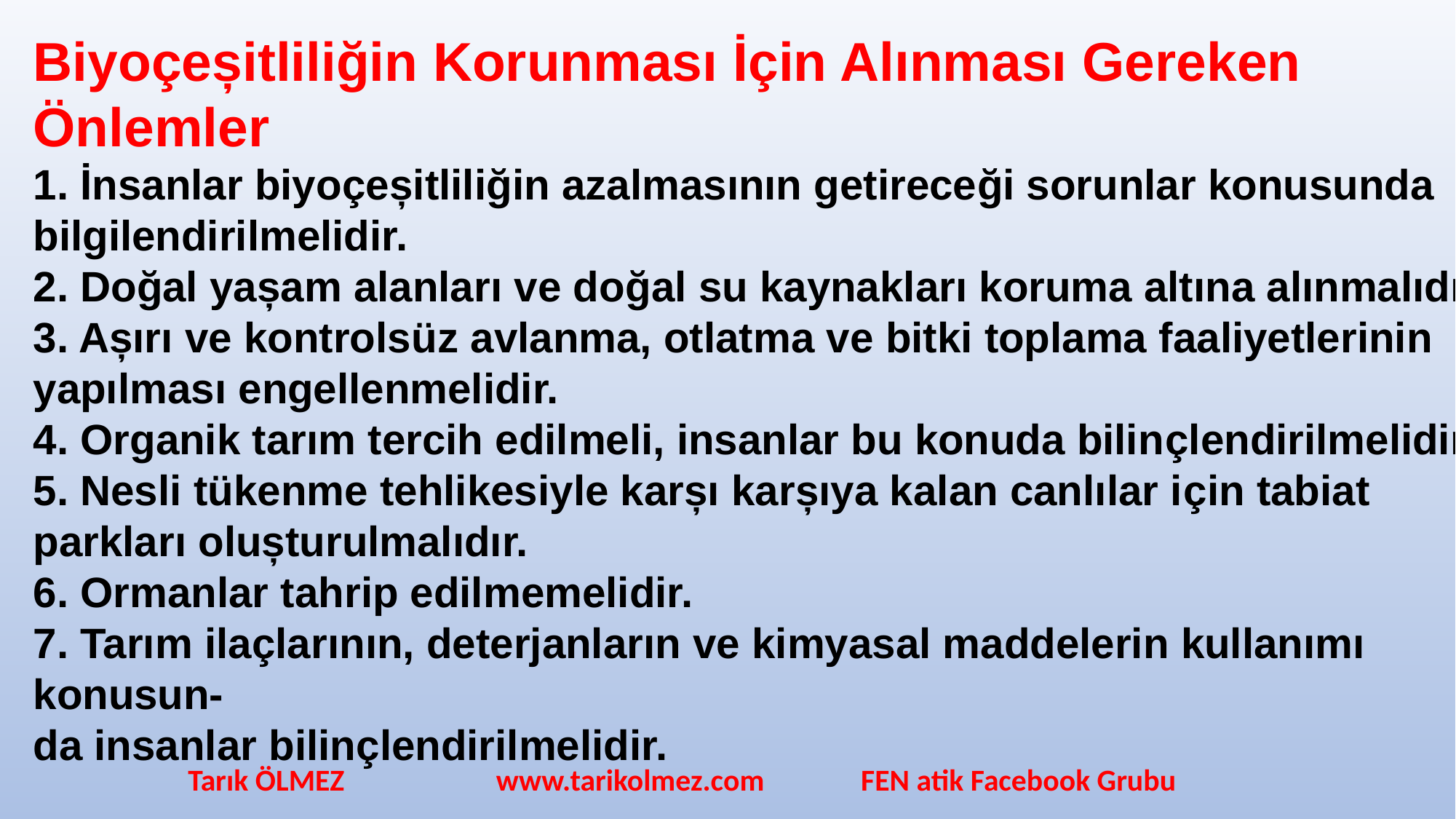

Biyoçeșitliliğin Korunması İçin Alınması Gereken Önlemler
1. İnsanlar biyoçeșitliliğin azalmasının getireceği sorunlar konusunda bilgilendirilmelidir.
2. Doğal yașam alanları ve doğal su kaynakları koruma altına alınmalıdır.
3. Așırı ve kontrolsüz avlanma, otlatma ve bitki toplama faaliyetlerinin yapılması engellenmelidir.
4. Organik tarım tercih edilmeli, insanlar bu konuda bilinçlendirilmelidir.
5. Nesli tükenme tehlikesiyle karșı karșıya kalan canlılar için tabiat parkları olușturulmalıdır.
6. Ormanlar tahrip edilmemelidir.
7. Tarım ilaçlarının, deterjanların ve kimyasal maddelerin kullanımı konusun-
da insanlar bilinçlendirilmelidir.
Tarık ÖLMEZ                      www.tarikolmez.com              FEN atik Facebook Grubu